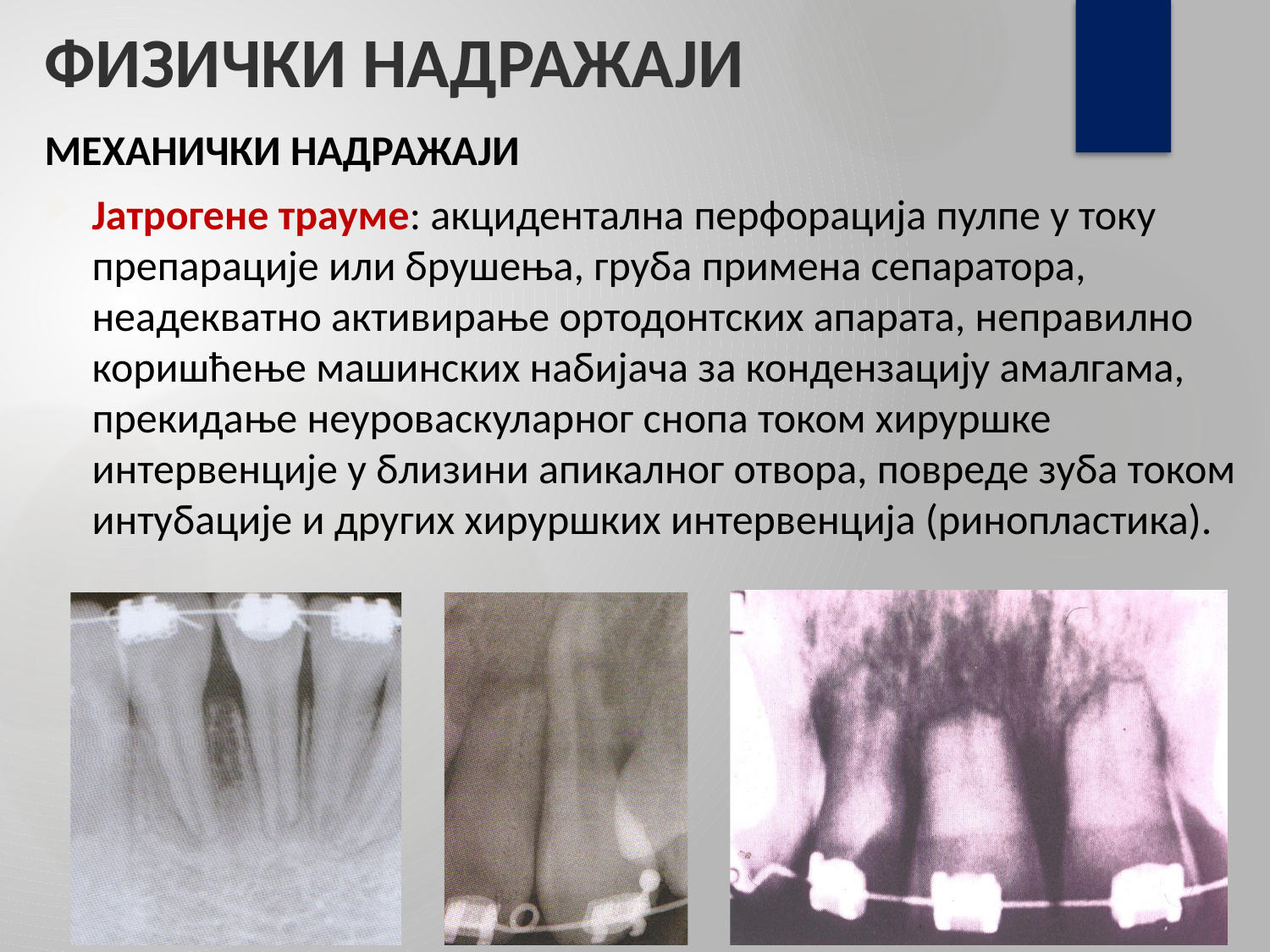

# ФИЗИЧКИ НАДРАЖАЈИ
МЕХАНИЧКИ НАДРАЖАЈИ

Јатрогене трауме: акцидентална перфорација пулпе у току препарације или брушења, груба примена сепаратора, неадекватно активирање ортодонтских апарата, неправилно коришћење машинских набијача за кондензацију амалгама, прекидање неуроваскуларног снопа током хируршке интервенције у близини апикалног отвора, повреде зуба током интубације и других хируршких интервенција (ринопластика).